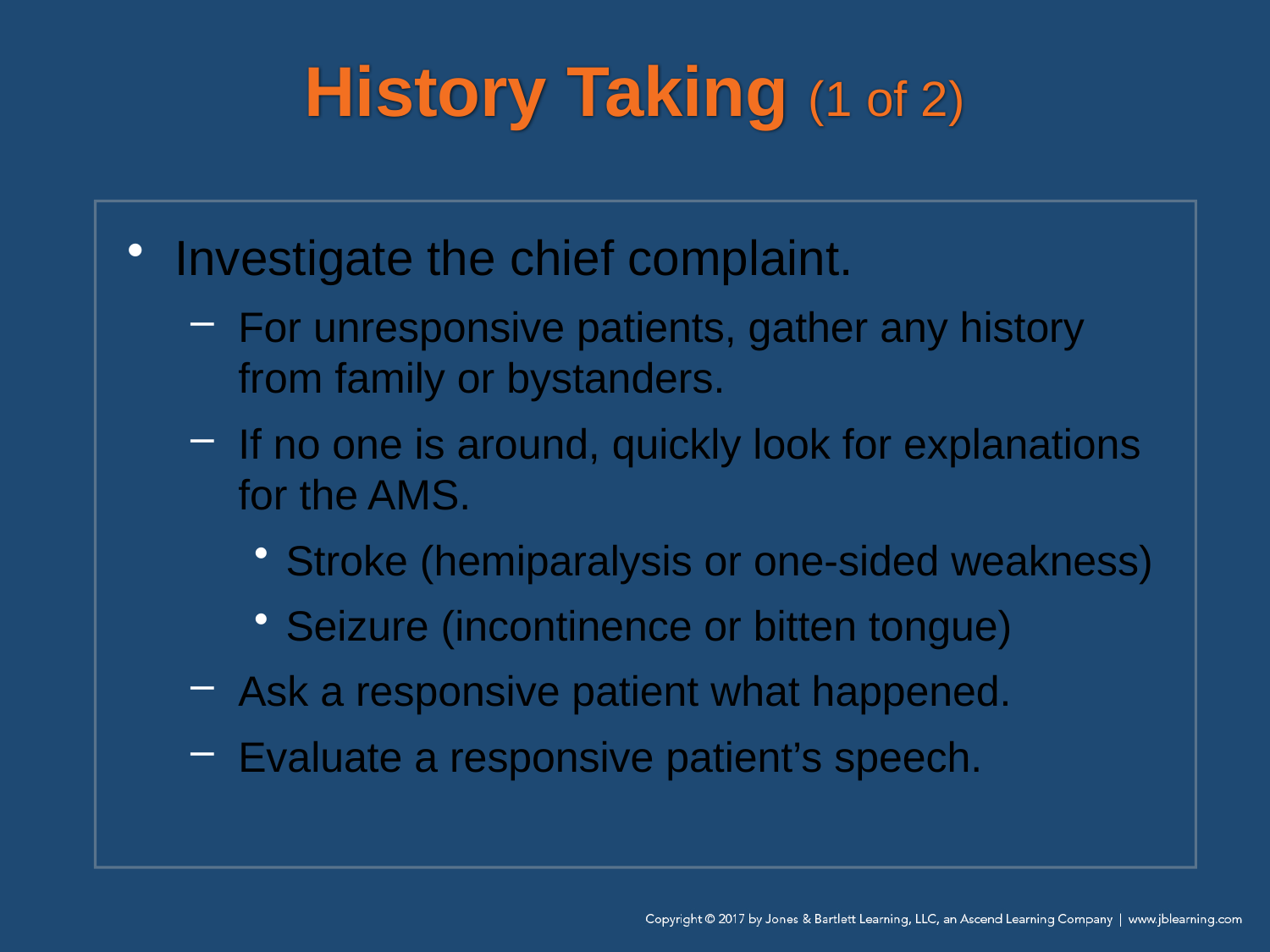

# History Taking (1 of 2)
Investigate the chief complaint.
For unresponsive patients, gather any history from family or bystanders.
If no one is around, quickly look for explanations for the AMS.
Stroke (hemiparalysis or one-sided weakness)
Seizure (incontinence or bitten tongue)
Ask a responsive patient what happened.
Evaluate a responsive patient’s speech.